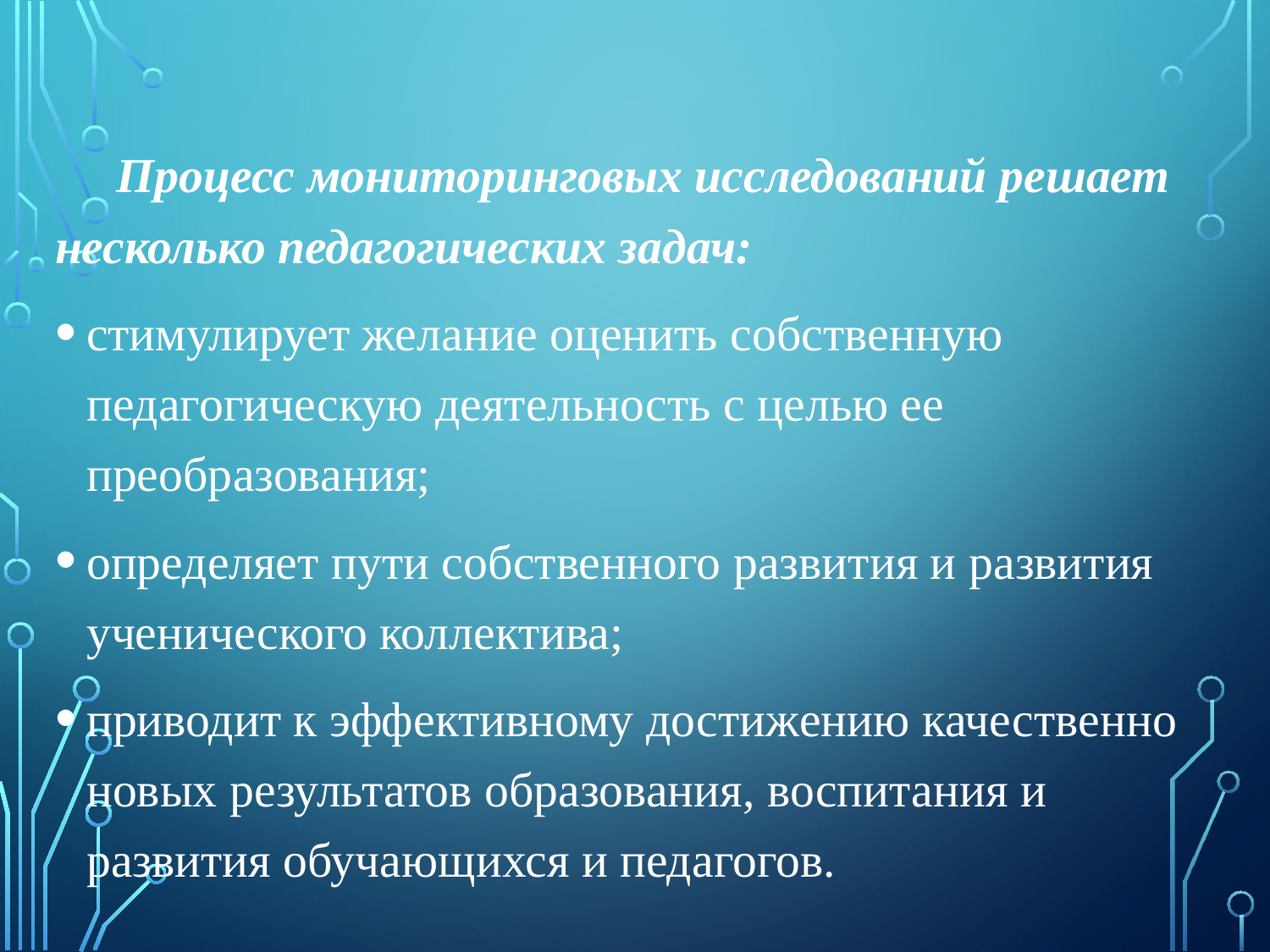

Процесс мониторинговых исследований решает несколько педагогических задач:
стимулирует желание оценить собственную педагогическую деятельность с целью ее преобразования;
определяет пути собственного развития и развития ученического коллектива;
приводит к эффективному достижению качественно новых результатов образования, воспитания и развития обучающихся и педагогов.